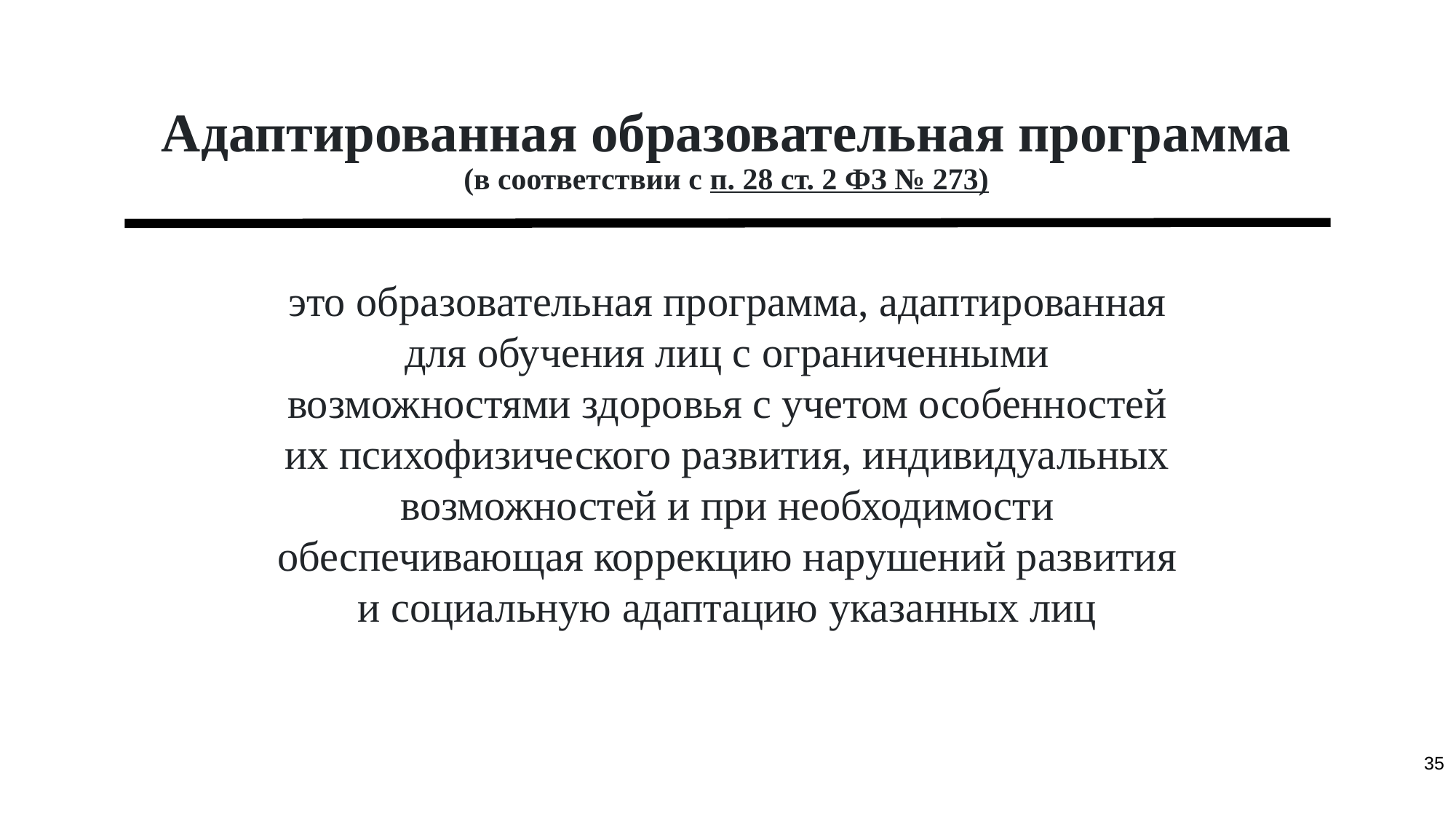

# Адаптированная образовательная программа (в соответствии с п. 28 ст. 2 ФЗ № 273)
это образовательная программа, адаптированная для обучения лиц с ограниченными возможностями здоровья с учетом особенностей их психофизического развития, индивидуальных возможностей и при необходимости обеспечивающая коррекцию нарушений развития и социальную адаптацию указанных лиц
35